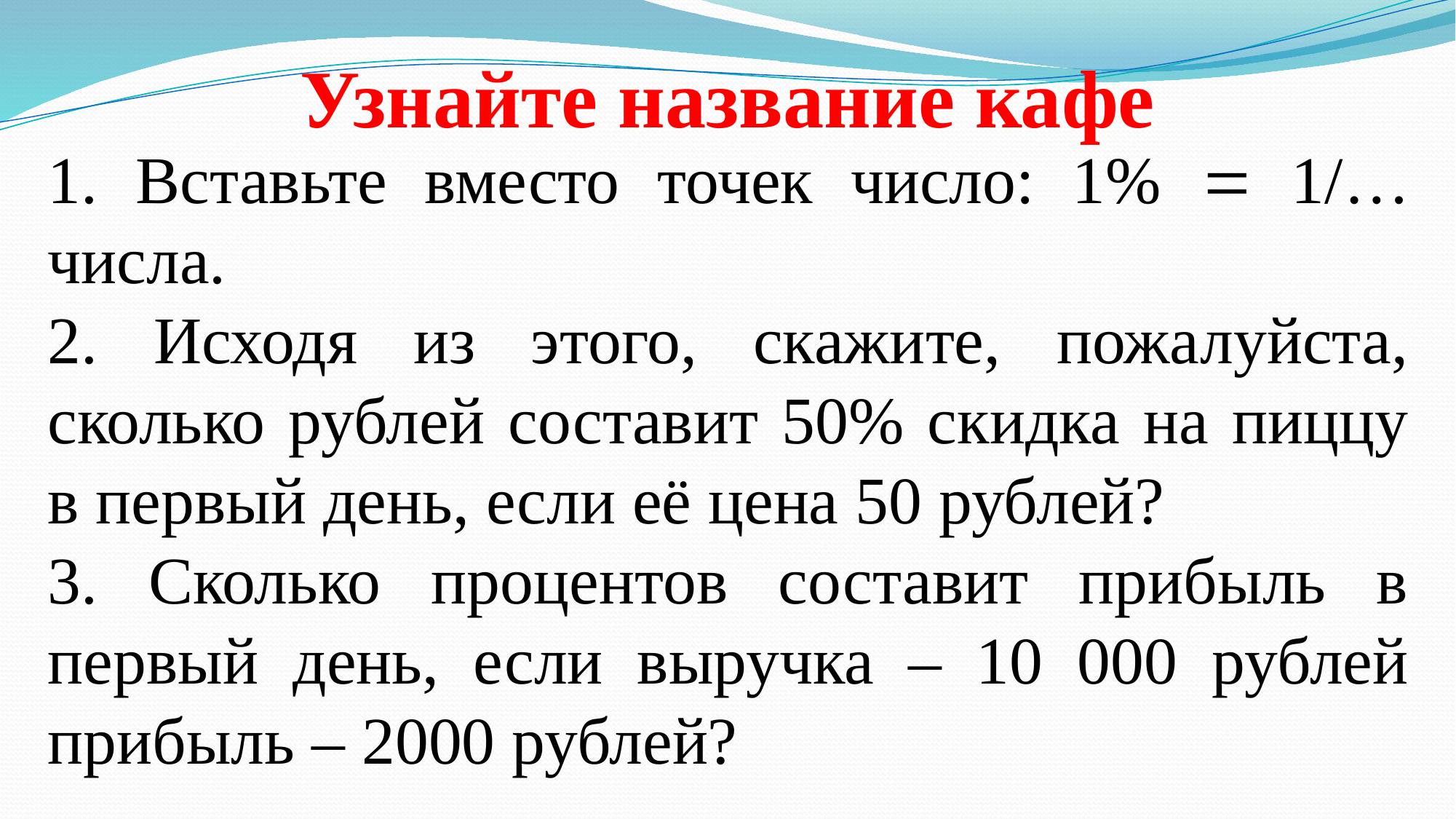

# Узнайте название кафе
1. Вставьте вместо точек число: 1% = 1/… числа.
2. Исходя из этого, скажите, пожалуйста, сколько рублей составит 50% скидка на пиццу в первый день, если её цена 50 рублей?
3. Сколько процентов составит прибыль в первый день, если выручка – 10 000 рублей прибыль – 2000 рублей?